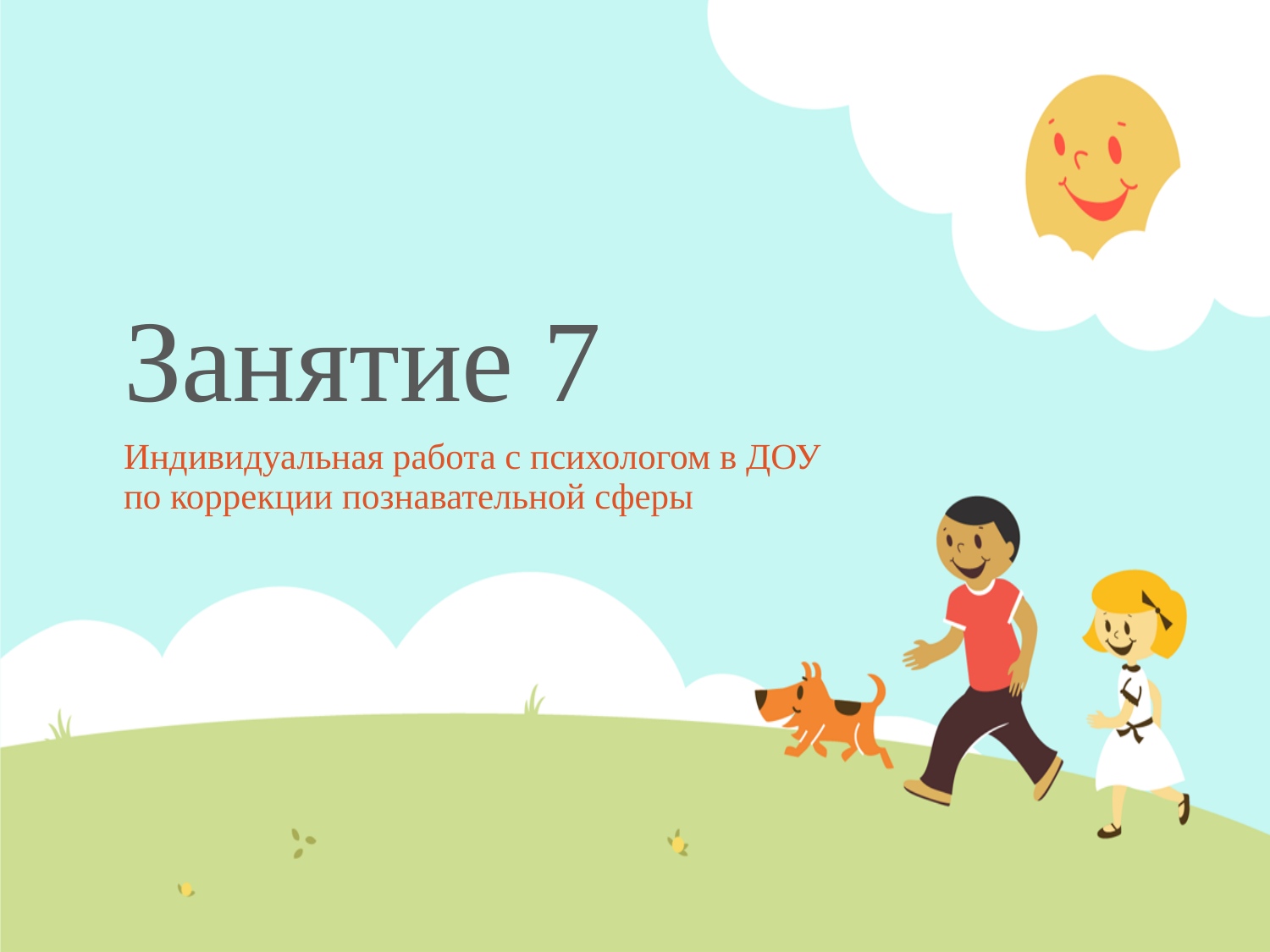

# Занятие 7
Индивидуальная работа с психологом в ДОУ по коррекции познавательной сферы